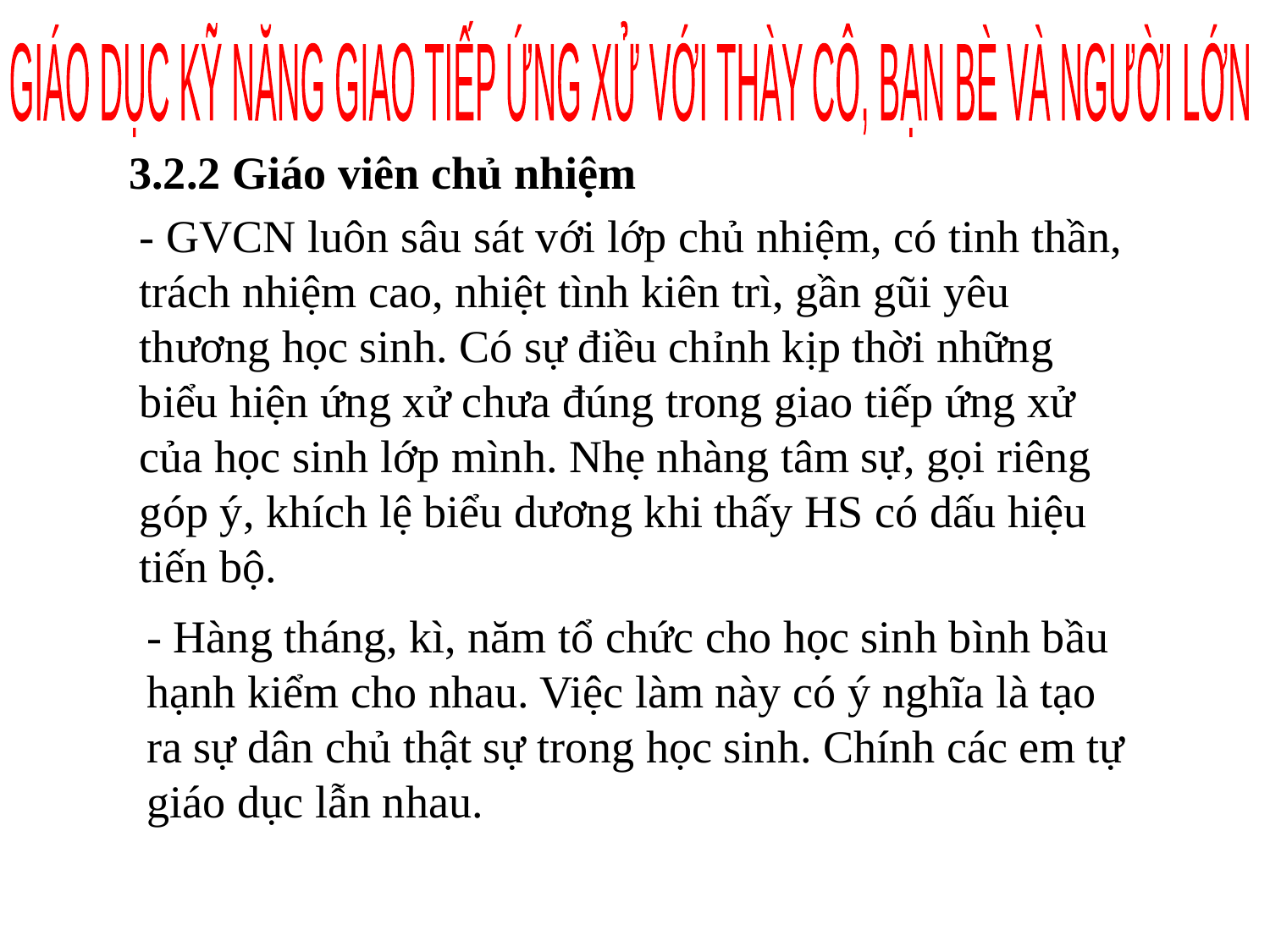

GIÁO DỤC KỸ NĂNG GIAO TIẾP ỨNG XỬ VỚI THÀY CÔ, BẠN BÈ VÀ NGƯỜI LỚN
3.2.2 Giáo viên chủ nhiệm
- GVCN luôn sâu sát với lớp chủ nhiệm, có tinh thần, trách nhiệm cao, nhiệt tình kiên trì, gần gũi yêu thương học sinh. Có sự điều chỉnh kịp thời những biểu hiện ứng xử chưa đúng trong giao tiếp ứng xử của học sinh lớp mình. Nhẹ nhàng tâm sự, gọi riêng góp ý, khích lệ biểu dương khi thấy HS có dấu hiệu tiến bộ.
- Hàng tháng, kì, năm tổ chức cho học sinh bình bầu hạnh kiểm cho nhau. Việc làm này có ý nghĩa là tạo ra sự dân chủ thật sự trong học sinh. Chính các em tự giáo dục lẫn nhau.